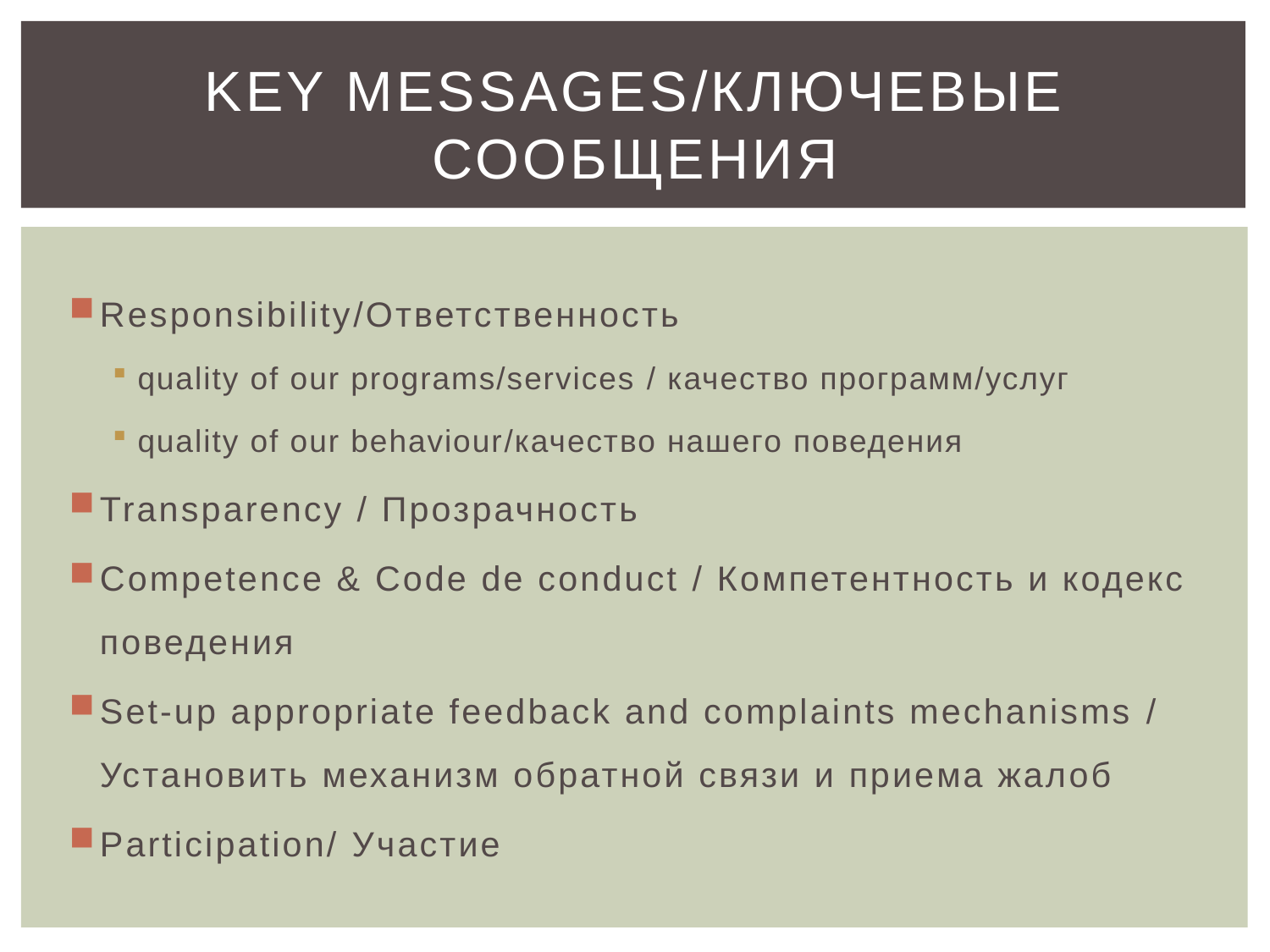

# Key Messages/ключевые сообщения
Responsibility/Ответственность
quality of our programs/services / качество программ/услуг
quality of our behaviour/качество нашего поведения
Transparency / Прозрачность
Competence & Code de conduct / Компетентность и кодекс поведения
Set-up appropriate feedback and complaints mechanisms / Установить механизм обратной связи и приема жалоб
Participation/ Участие